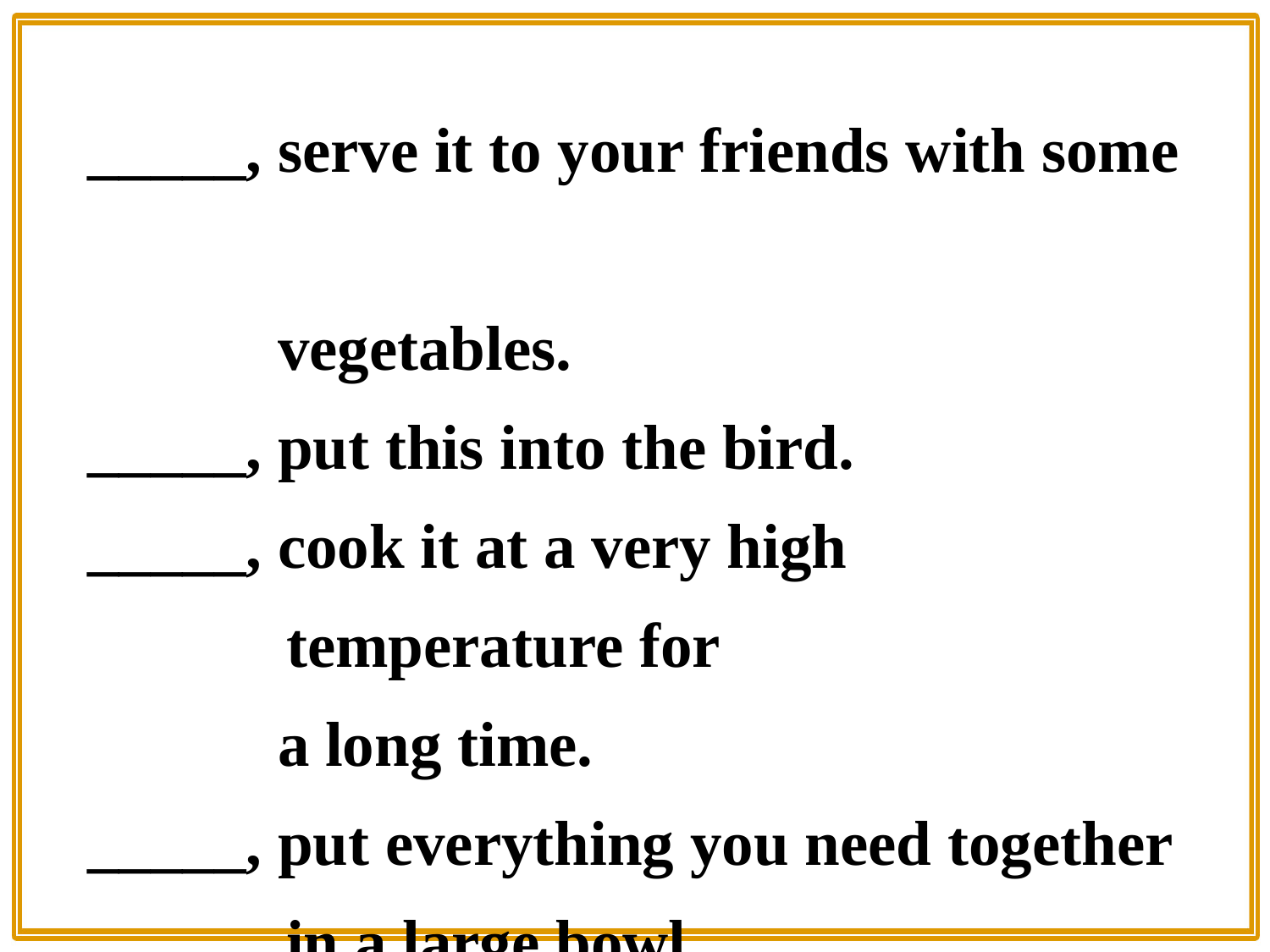

_____, serve it to your friends with some
            vegetables.
_____, put this into the bird.
_____, cook it at a very high temperature for
            a long time.
_____, put everything you need together in a large bowl.